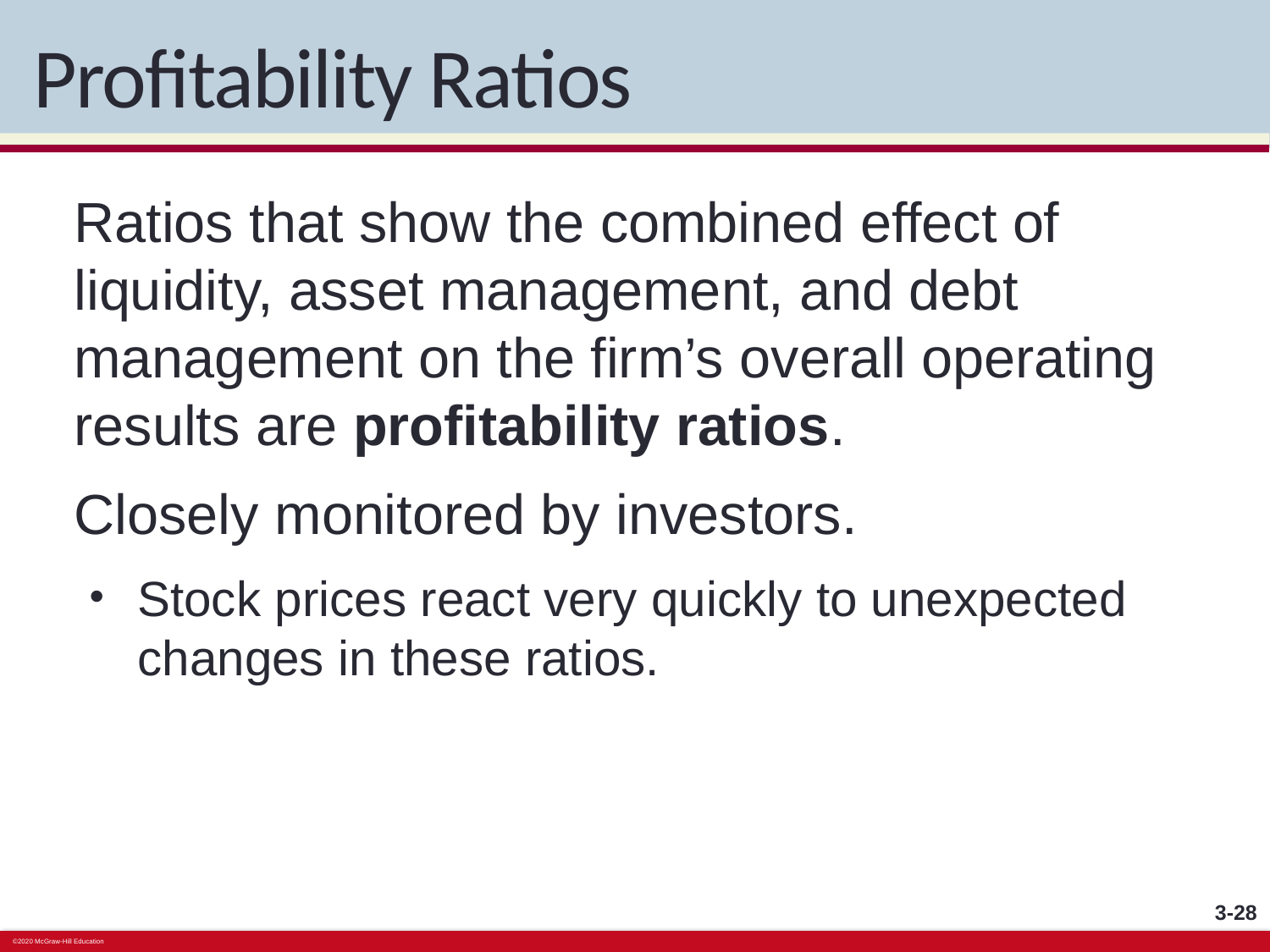

# Profitability Ratios
Ratios that show the combined effect of liquidity, asset management, and debt management on the firm’s overall operating results are profitability ratios.
Closely monitored by investors.
Stock prices react very quickly to unexpected changes in these ratios.